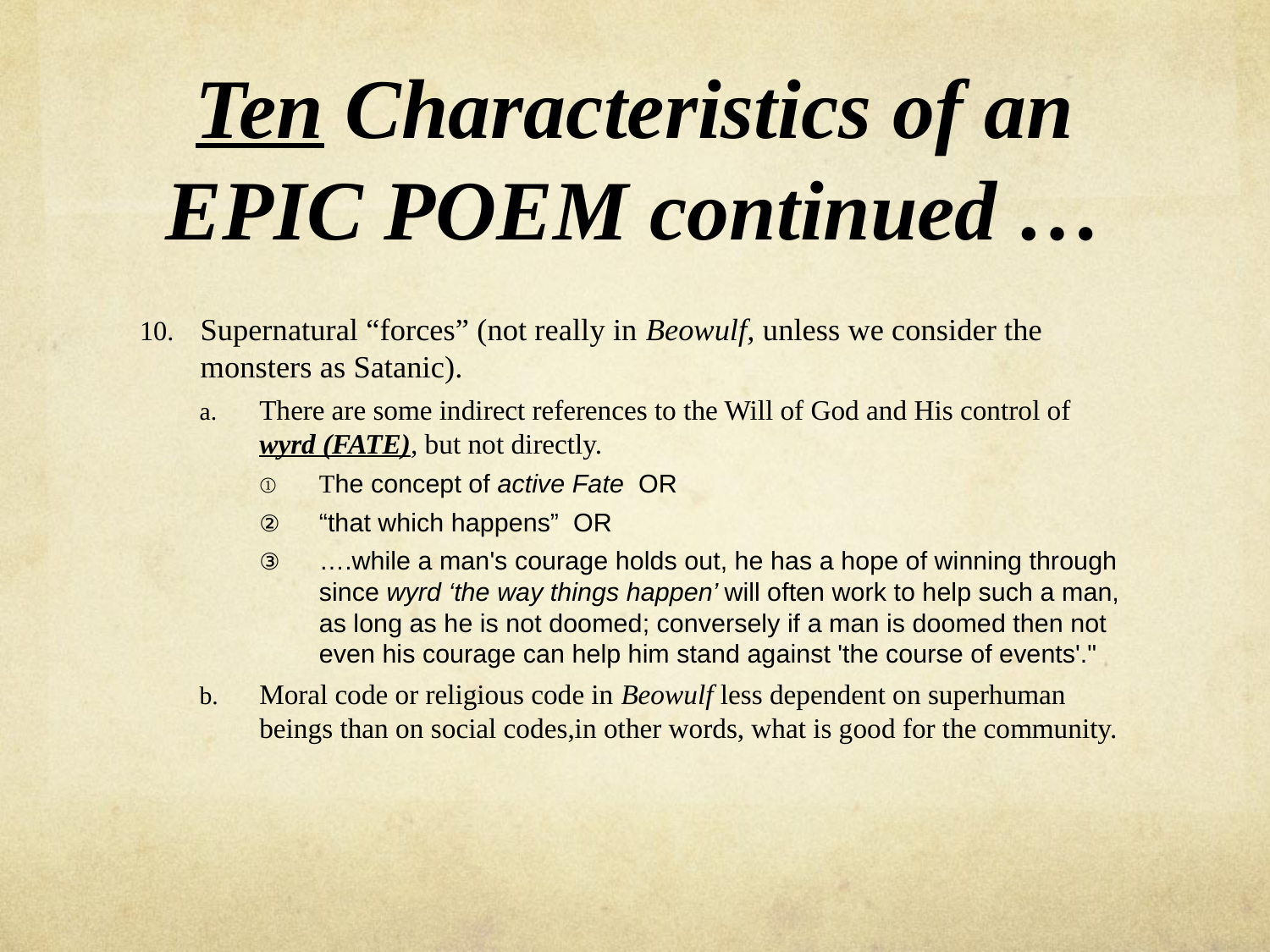

# Ten Characteristics of an EPIC POEM continued …

Supernatural “forces” (not really in Beowulf, unless we consider the monsters as Satanic).
There are some indirect references to the Will of God and His control of wyrd (FATE), but not directly.
The concept of active Fate  OR
“that which happens”  OR
….while a man's courage holds out, he has a hope of winning through since wyrd ‘the way things happen’ will often work to help such a man, as long as he is not doomed; conversely if a man is doomed then not even his courage can help him stand against 'the course of events'."
Moral code or religious code in Beowulf less dependent on superhuman beings than on social codes,in other words, what is good for the community.